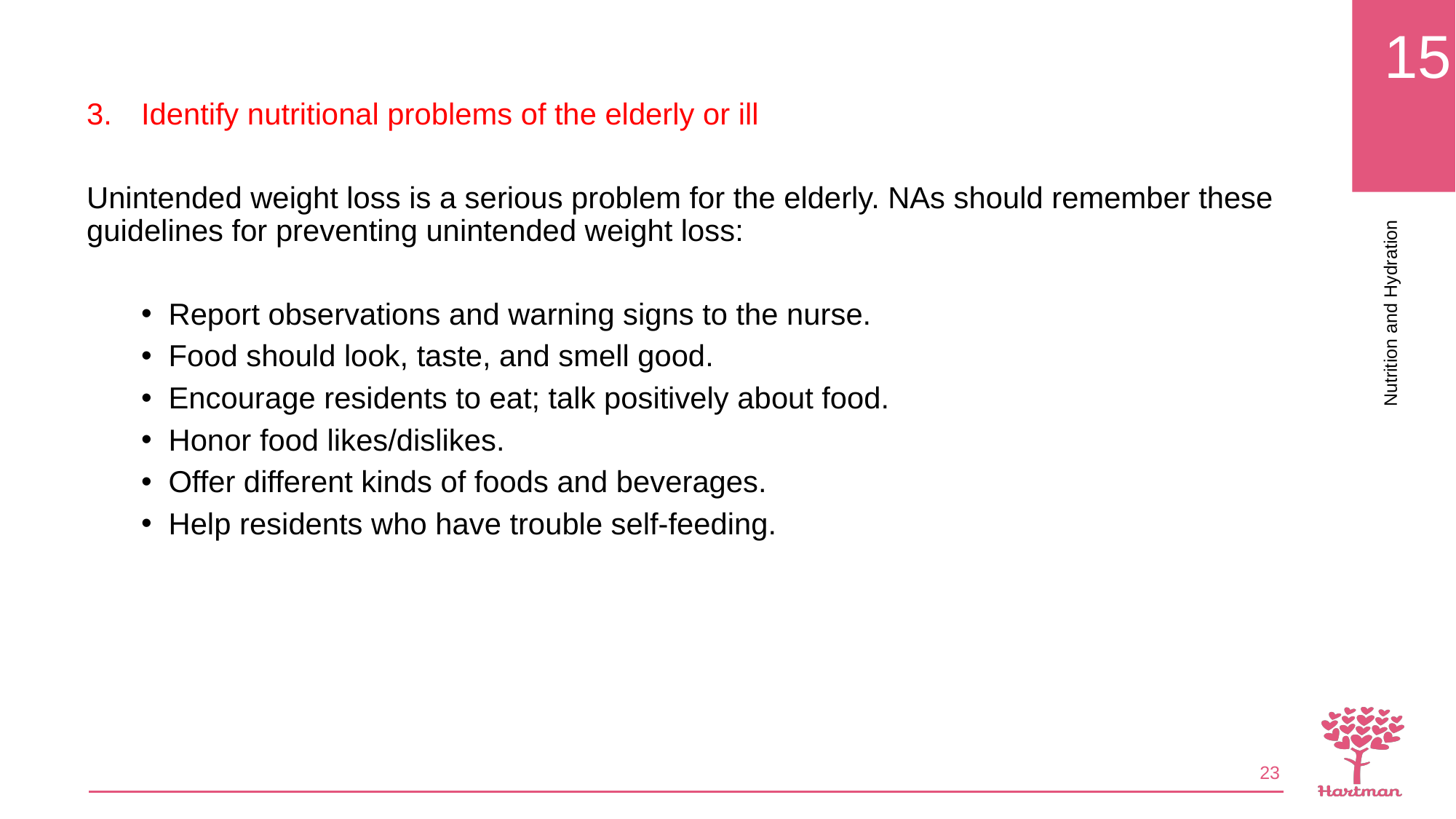

Identify nutritional problems of the elderly or ill

Unintended weight loss is a serious problem for the elderly. NAs should remember these guidelines for preventing unintended weight loss:

Report observations and warning signs to the nurse.
Food should look, taste, and smell good.
Encourage residents to eat; talk positively about food.
Honor food likes/dislikes.
Offer different kinds of foods and beverages.
Help residents who have trouble self-feeding.

23